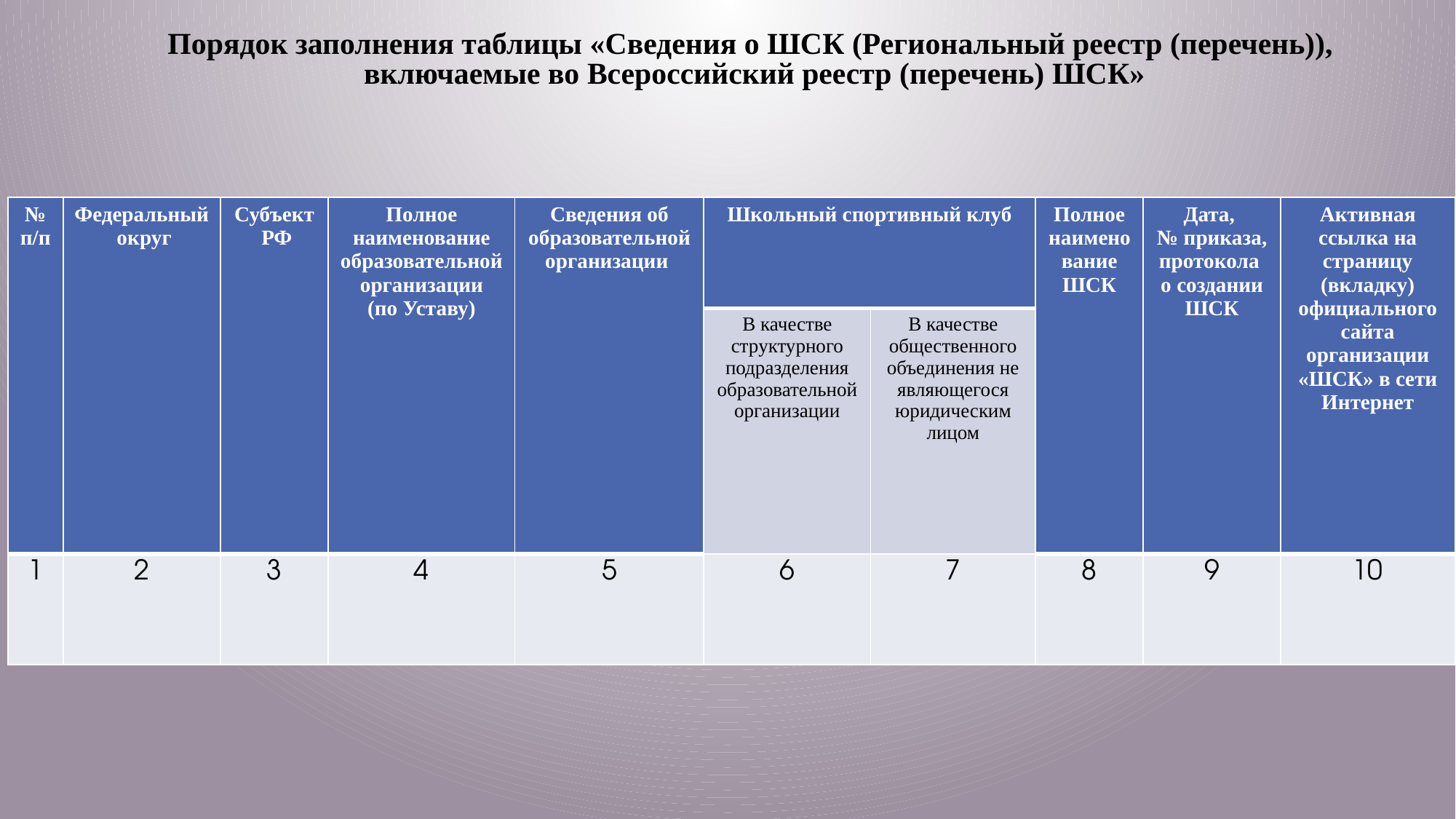

Порядок заполнения таблицы «Сведения о ШСК (Региональный реестр (перечень)),
включаемые во Всероссийский реестр (перечень) ШСК»
| № п/п | Федеральный округ | Субъект РФ | Полное наименование образовательной организации (по Уставу) | Сведения об образовательной организации | Школьный спортивный клуб |  | Полное наименование ШСК | Дата, № приказа, протокола о создании ШСК | Активная ссылка на страницу (вкладку) официального сайта организации «ШСК» в сети Интернет |
| --- | --- | --- | --- | --- | --- | --- | --- | --- | --- |
|  |  |  |  |  | В качестве структурного подразделения образовательной организации | В качестве общественного объединения не являющегося юридическим лицом |  |  |  |
| 1 | 2 | 3 | 4 | 5 | 6 | 7 | 8 | 9 | 10 |